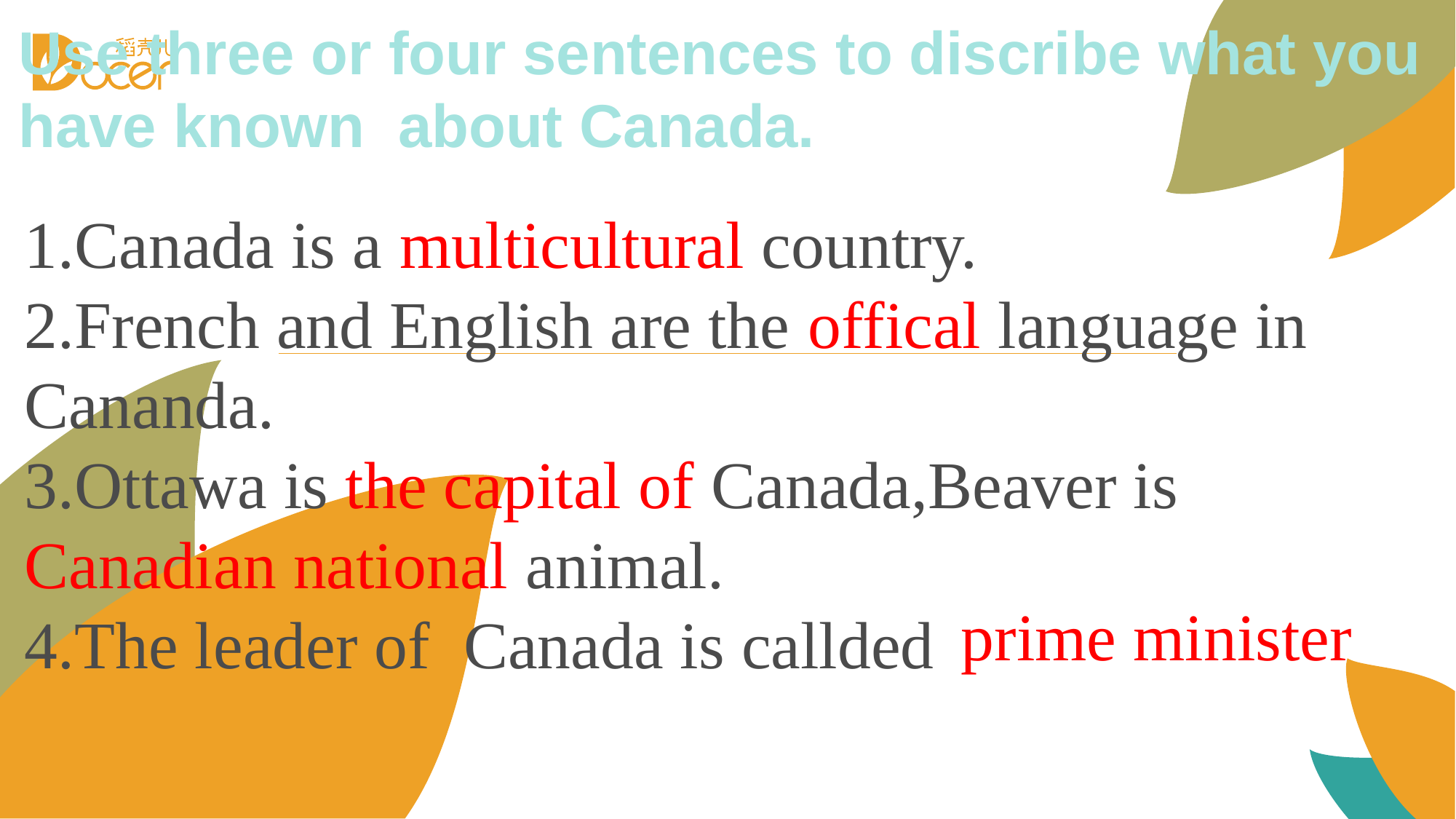

Use three or four sentences to discribe what you have known  about Canada.
1.Canada is a multicultural country.
2.French and English are the offical language in Cananda.
3.Ottawa is the capital of Canada,Beaver is Canadian national animal.
4.The leader of  Canada is callded
prime minister